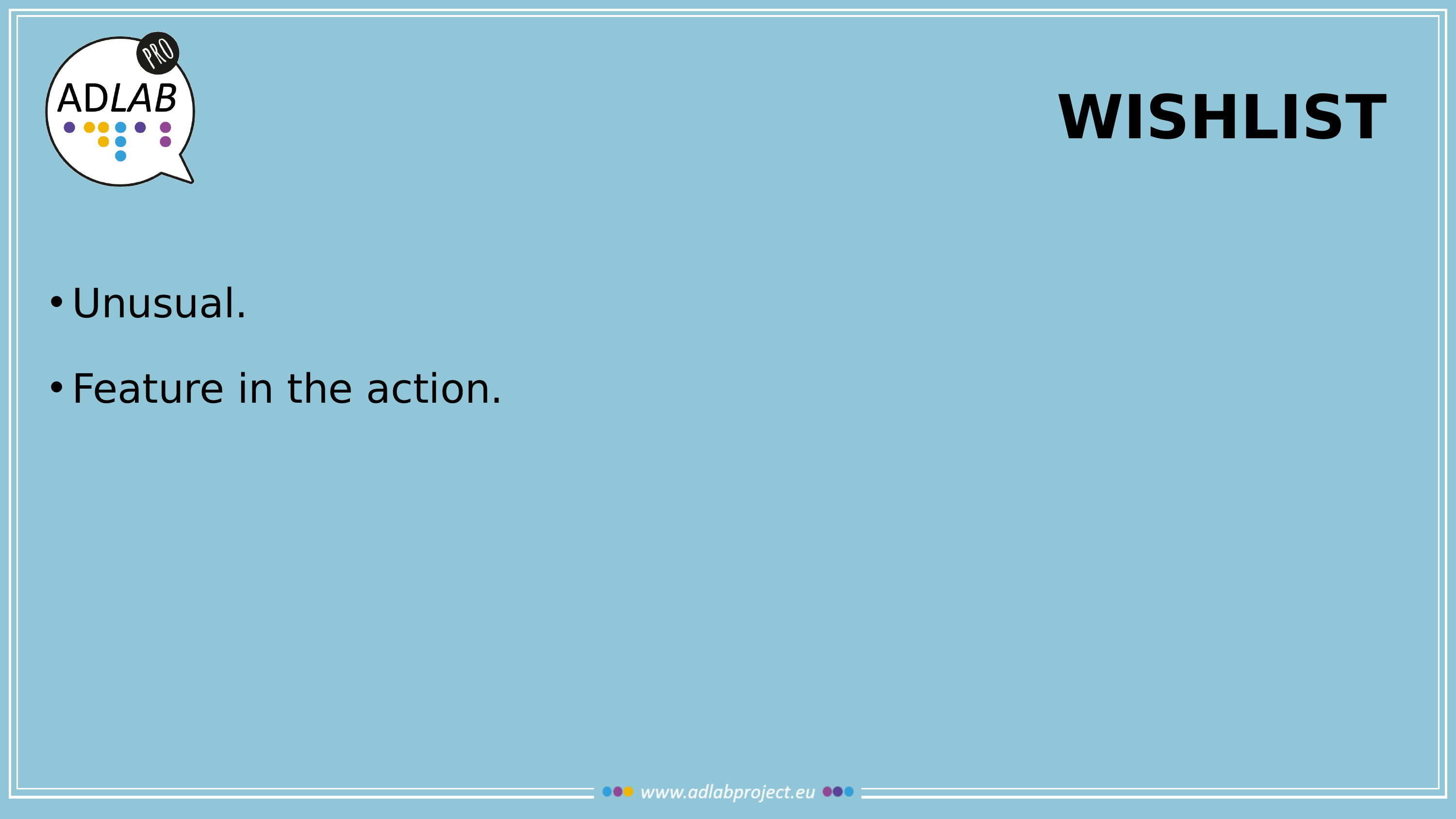

# wishlist
Unusual.
Feature in the action.